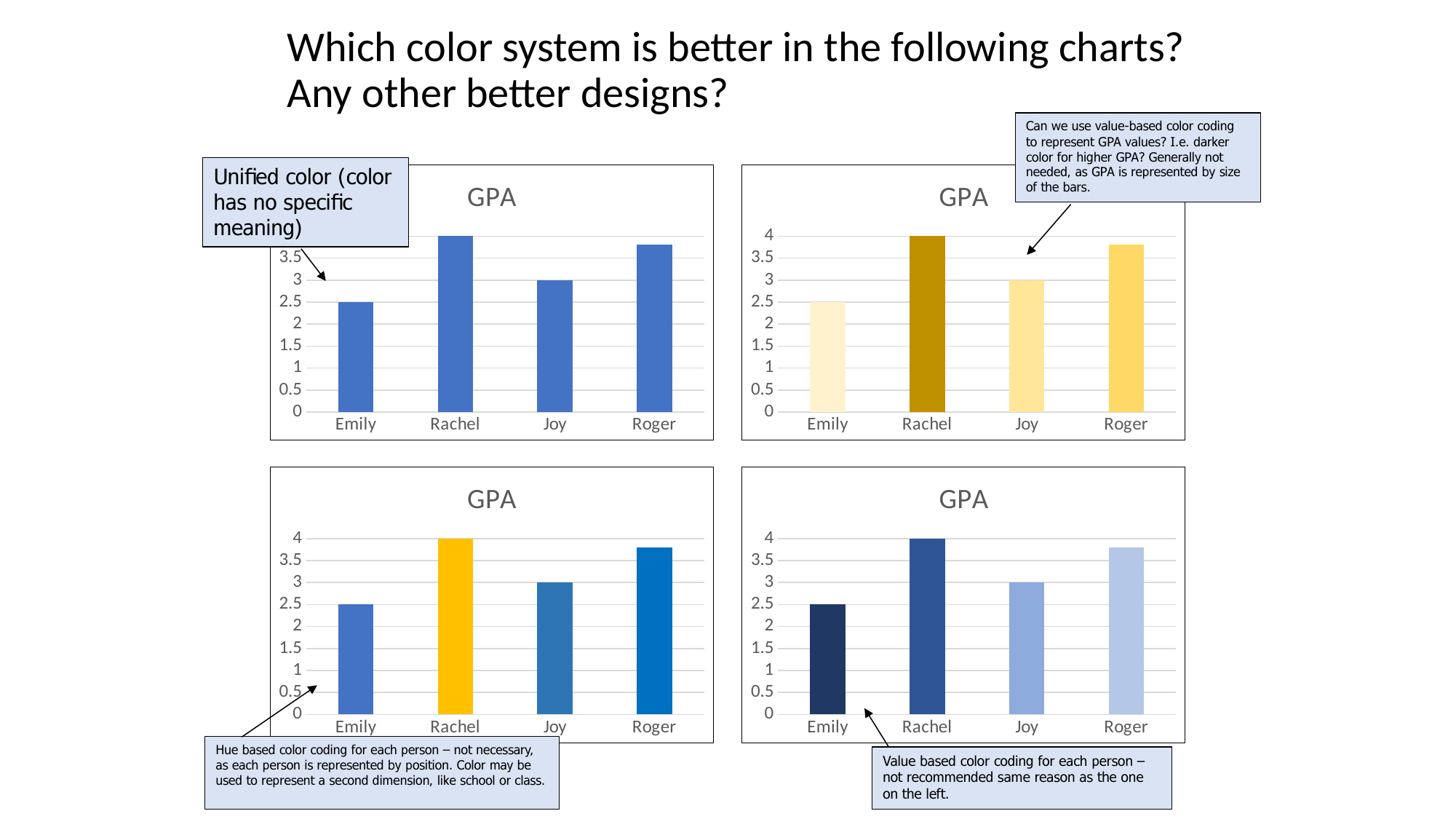

# Which color system is better in the following charts? Any other better designs?
Can we use value-based color coding to represent GPA values? I.e. darker color for higher GPA? Generally not needed, as GPA is represented by size of the bars.
Unified color (color has no specific meaning)

### Chart:

| Category | GPA |
|---|---|
| Emily | 2.5 |
| Rachel | 4.0 |
| Joy | 3.0 |
| Roger | 3.8 |

### Chart:

| Category | GPA |
|---|---|
| Emily | 2.5 |
| Rachel | 4.0 |
| Joy | 3.0 |
| Roger | 3.8 |

### Chart:

| Category | GPA |
|---|---|
| Emily | 2.5 |
| Rachel | 4.0 |
| Joy | 3.0 |
| Roger | 3.8 |

### Chart:

| Category | GPA |
|---|---|
| Emily | 2.5 |
| Rachel | 4.0 |
| Joy | 3.0 |
| Roger | 3.8 |
Hue based color coding for each person – not necessary, as each person is represented by position. Color may be used to represent a second dimension, like school or class.
Value based color coding for each person – not recommended same reason as the one on the left.